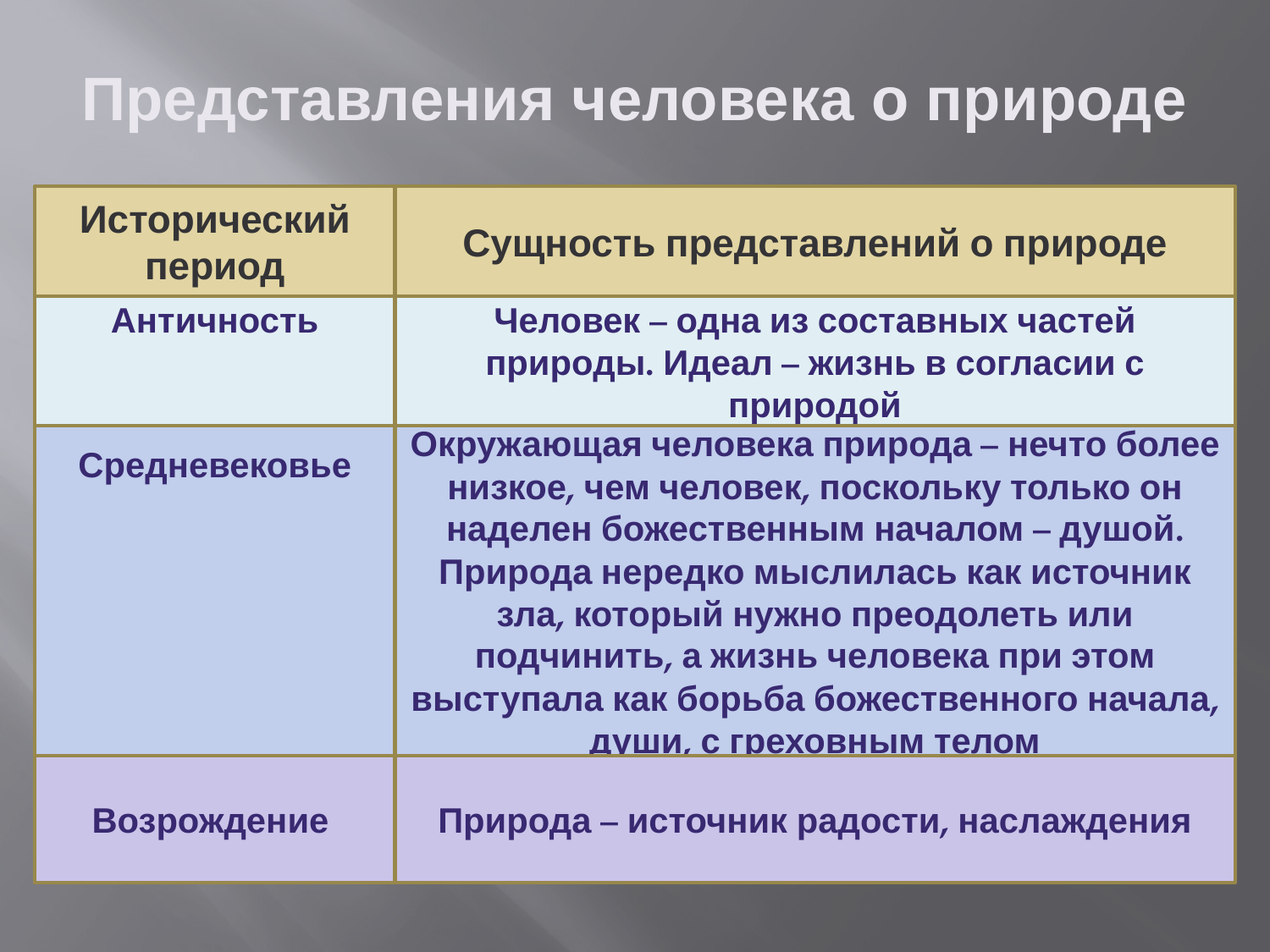

# Представления человека о природе

Исторический период
Сущность представлений о природе
Античность

Человек – одна из составных частей природы. Идеал – жизнь в согласии с природой
Средневековье

Окружающая человека природа – нечто более низкое, чем человек, поскольку только он наделен божественным началом – душой. Природа нередко мыслилась как источник зла, который нужно преодолеть или подчинить, а жизнь человека при этом выступала как борьба божественного начала, души, с греховным телом
Возрождение
Природа – источник радости, наслаждения